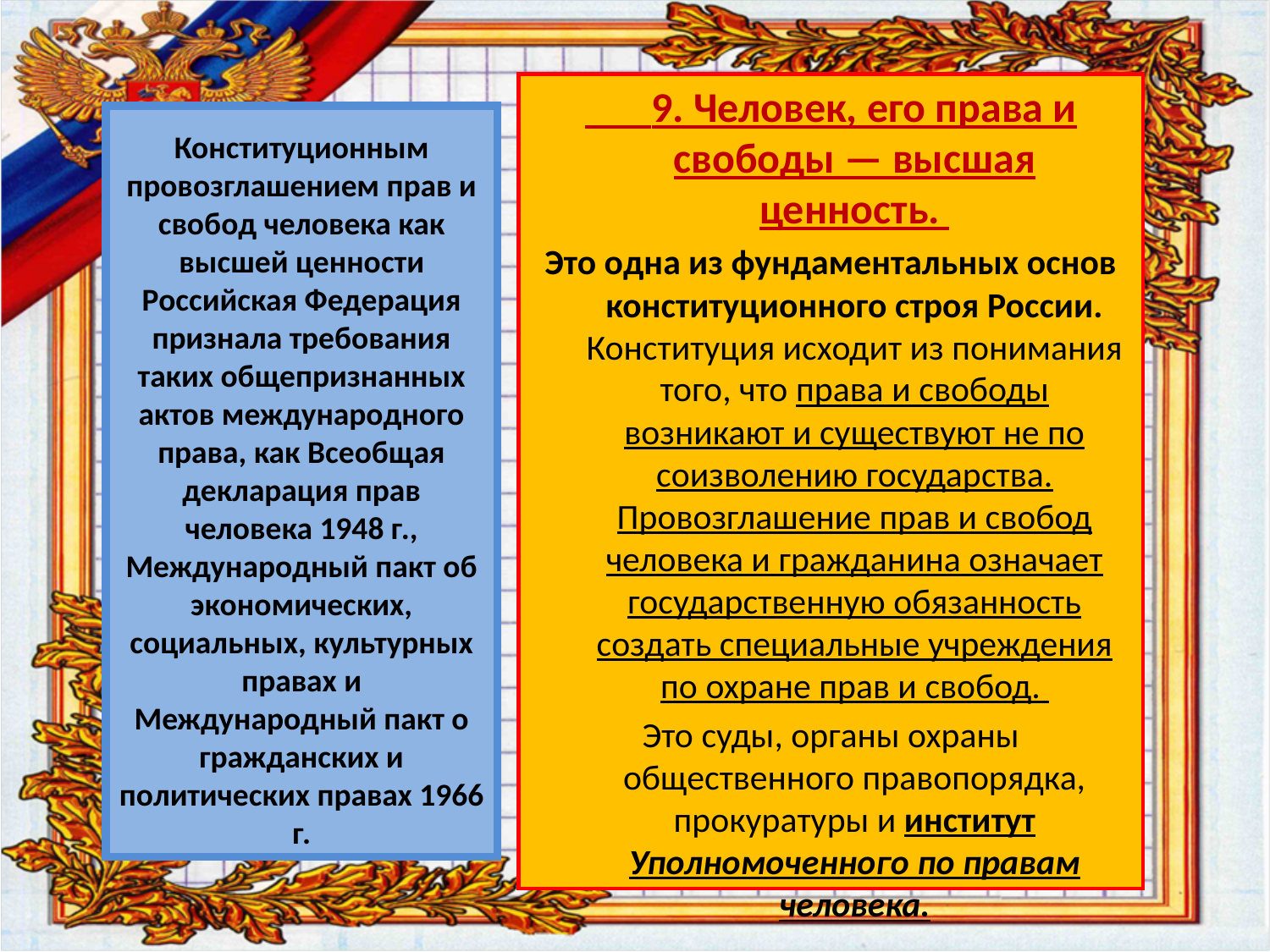

9. Человек, его права и свободы — высшая ценность.
Это одна из фундаментальных основ конституционного строя России. Конституция исходит из понимания того, что права и свободы возникают и существуют не по соизволению государства. Провозглашение прав и свобод человека и гражданина означает государственную обязанность создать специальные учреждения по охране прав и свобод.
Это суды, органы охраны общественного правопорядка, прокуратуры и институт Уполномоченного по правам человека.

# Конституционным провозглашением прав и свобод человека как высшей ценности Российская Федерация признала требования таких общепризнанных актов международного права, как Всеобщая декларация прав человека 1948 г., Международный пакт об экономических, социальных, культурных правах и Международный пакт о гражданских и политических правах 1966 г.